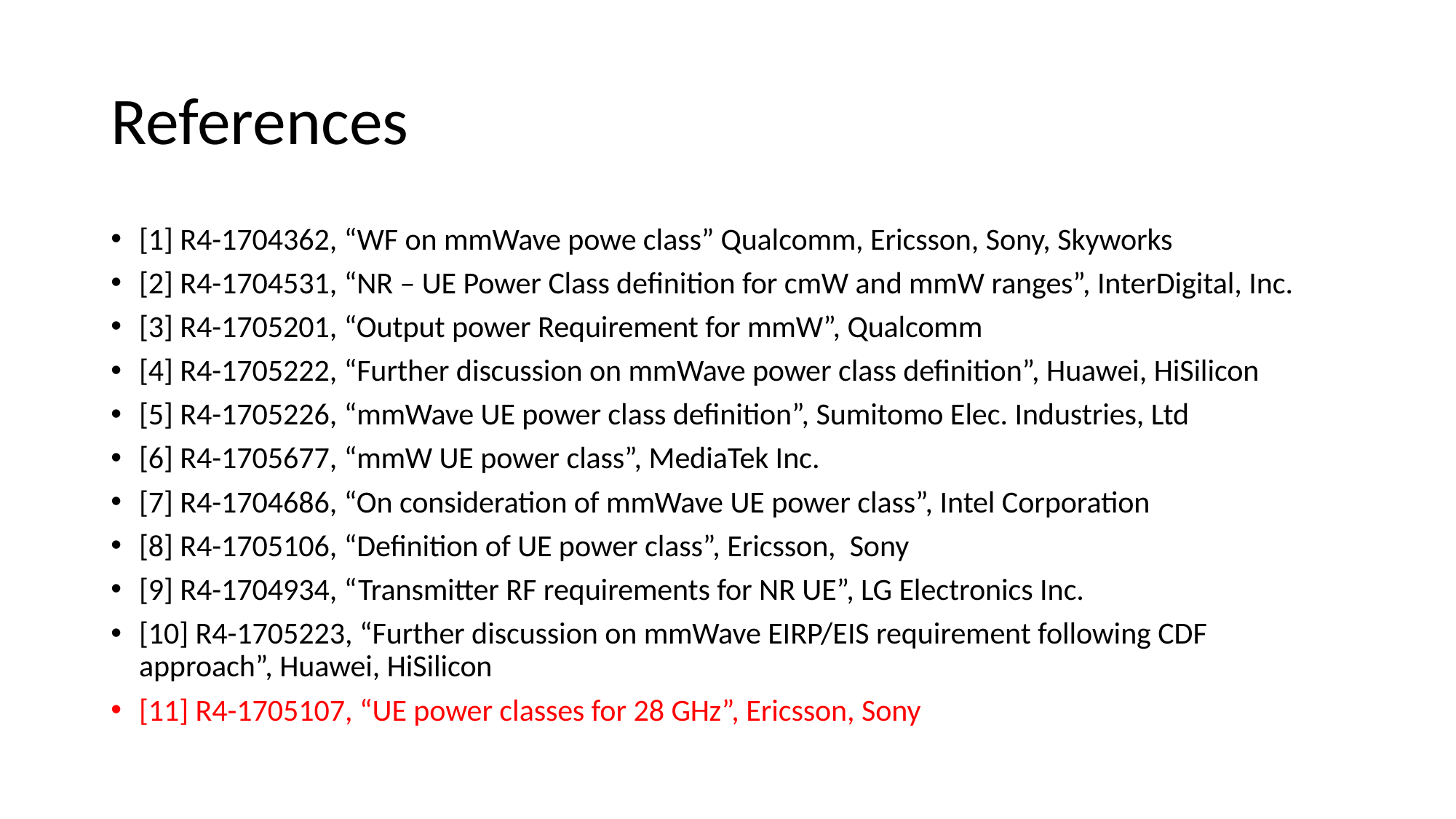

# References
[1] R4-1704362, “WF on mmWave powe class” Qualcomm, Ericsson, Sony, Skyworks
[2] R4-1704531, “NR – UE Power Class definition for cmW and mmW ranges”, InterDigital, Inc.
[3] R4-1705201, “Output power Requirement for mmW”, Qualcomm
[4] R4-1705222, “Further discussion on mmWave power class definition”, Huawei, HiSilicon
[5] R4-1705226, “mmWave UE power class definition”, Sumitomo Elec. Industries, Ltd
[6] R4-1705677, “mmW UE power class”, MediaTek Inc.
[7] R4-1704686, “On consideration of mmWave UE power class”, Intel Corporation
[8] R4-1705106, “Definition of UE power class”, Ericsson,  Sony
[9] R4-1704934, “Transmitter RF requirements for NR UE”, LG Electronics Inc.
[10] R4-1705223, “Further discussion on mmWave EIRP/EIS requirement following CDF approach”, Huawei, HiSilicon
[11] R4-1705107, “UE power classes for 28 GHz”, Ericsson, Sony